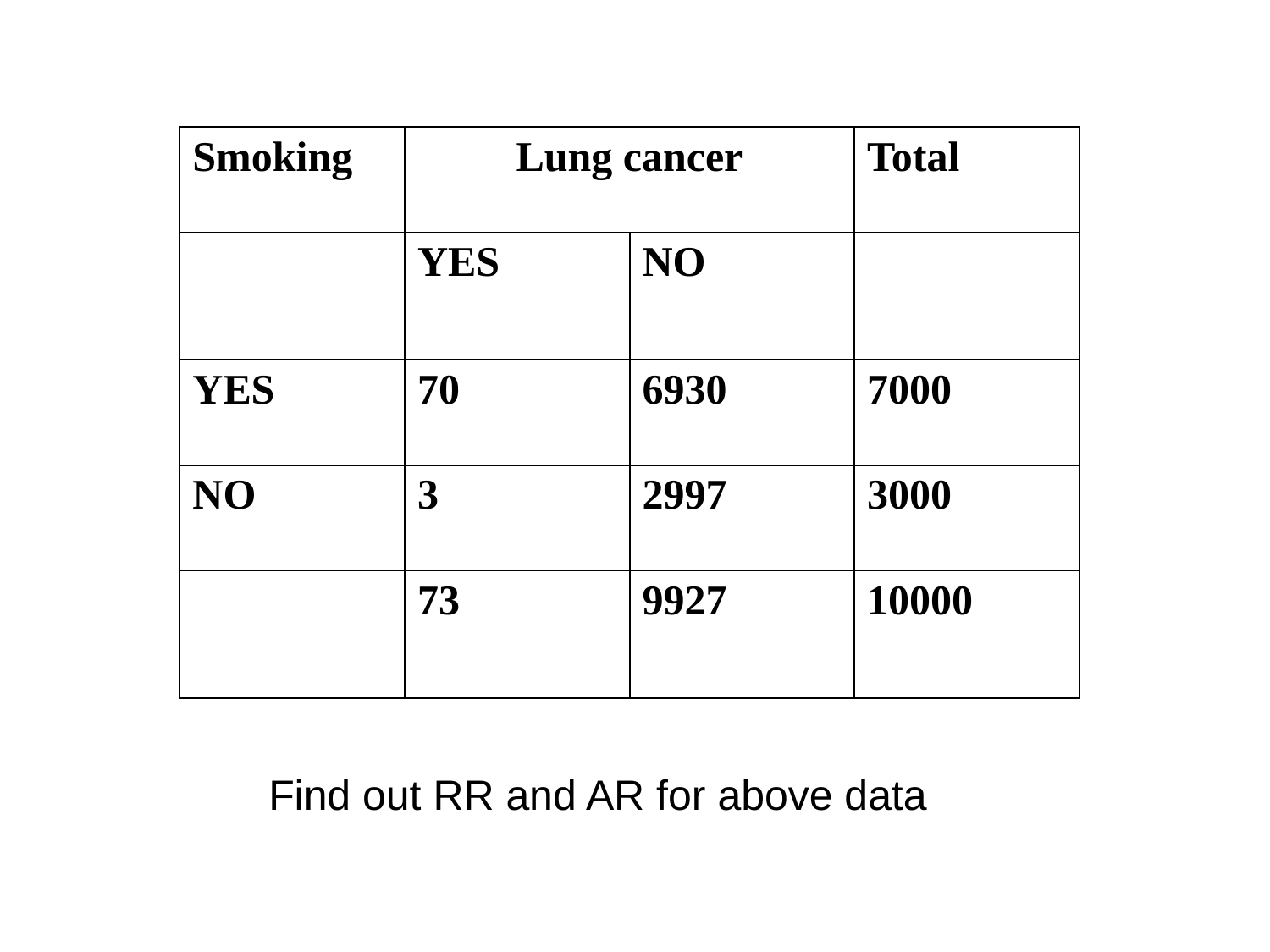

| Smoking | Lung cancer |  | Total |
| --- | --- | --- | --- |
|  | YES | NO |  |
| YES | 70 | 6930 | 7000 |
| NO | 3 | 2997 | 3000 |
|  | 73 | 9927 | 10000 |
Find out RR and AR for above data